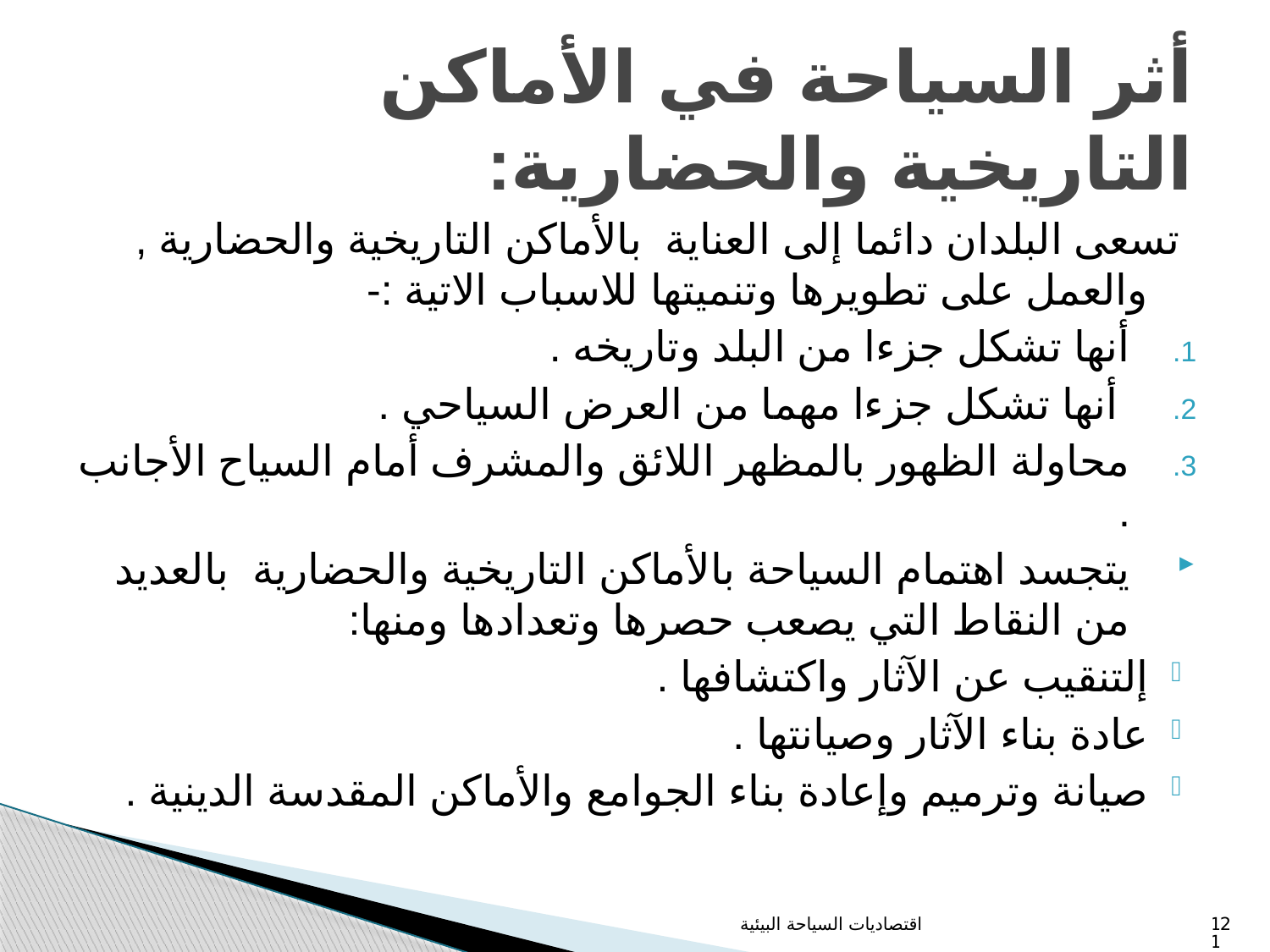

# أثر السياحة في الأماكن التاريخية والحضارية:
تسعى البلدان دائما إلى العناية  بالأماكن التاريخية والحضارية , والعمل على تطويرها وتنميتها للاسباب الاتية :-
أنها تشكل جزءا من البلد وتاريخه .
 أنها تشكل جزءا مهما من العرض السياحي .
محاولة الظهور بالمظهر اللائق والمشرف أمام السياح الأجانب .
يتجسد اهتمام السياحة بالأماكن التاريخية والحضارية  بالعديد من النقاط التي يصعب حصرها وتعدادها ومنها:
إلتنقيب عن الآثار واكتشافها .
عادة بناء الآثار وصيانتها .
صيانة وترميم وإعادة بناء الجوامع والأماكن المقدسة الدينية .

اقتصاديات السياحة البيئية
121